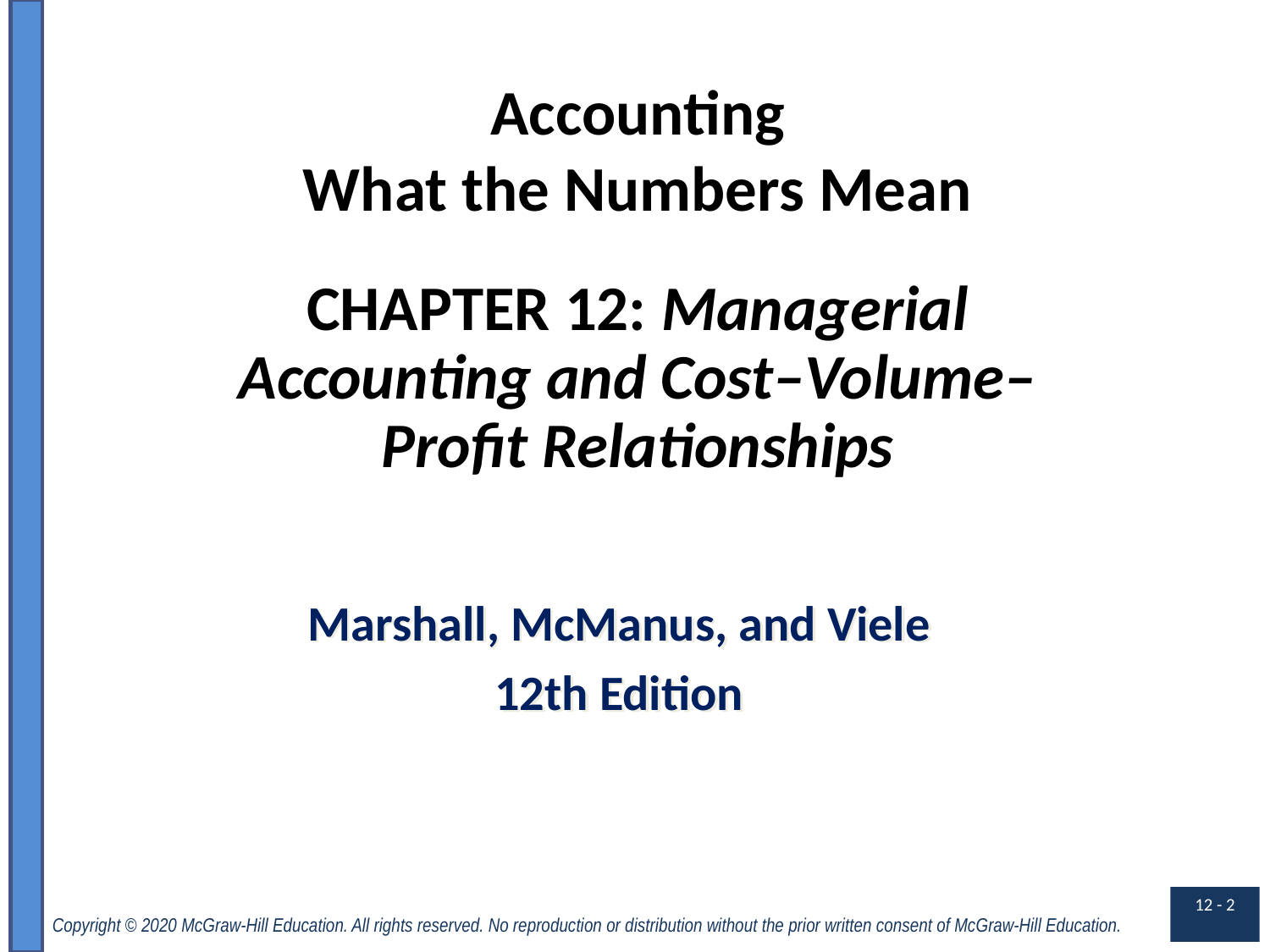

Accounting
What the Numbers Mean
CHAPTER 12: Managerial Accounting and Cost–Volume–Profit Relationships

Marshall, McManus, and Viele
12th Edition